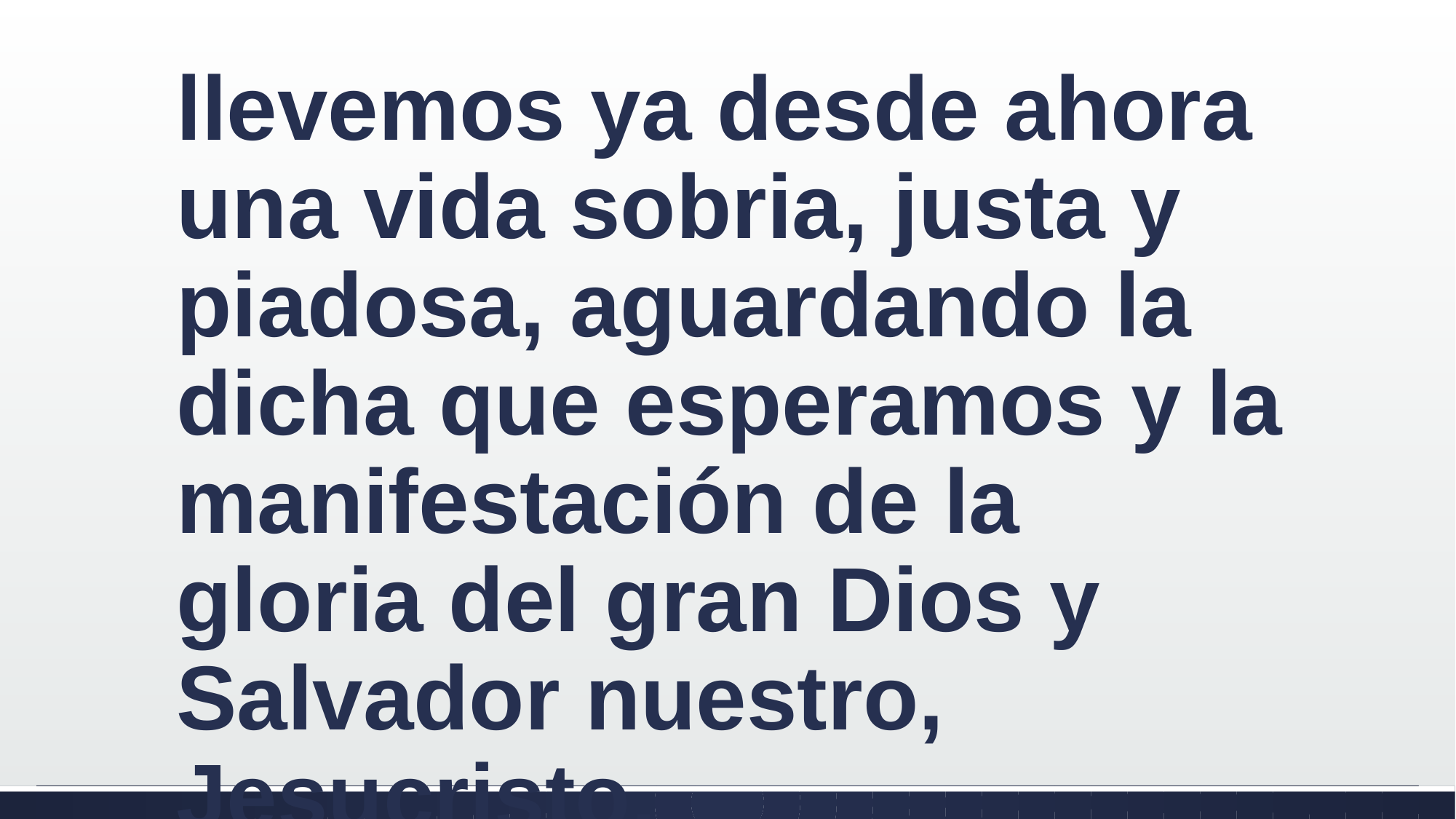

#
llevemos ya desde ahora una vida sobria, justa y piadosa, aguardando la dicha que esperamos y la manifestación de la gloria del gran Dios y Salvador nuestro, Jesucristo,